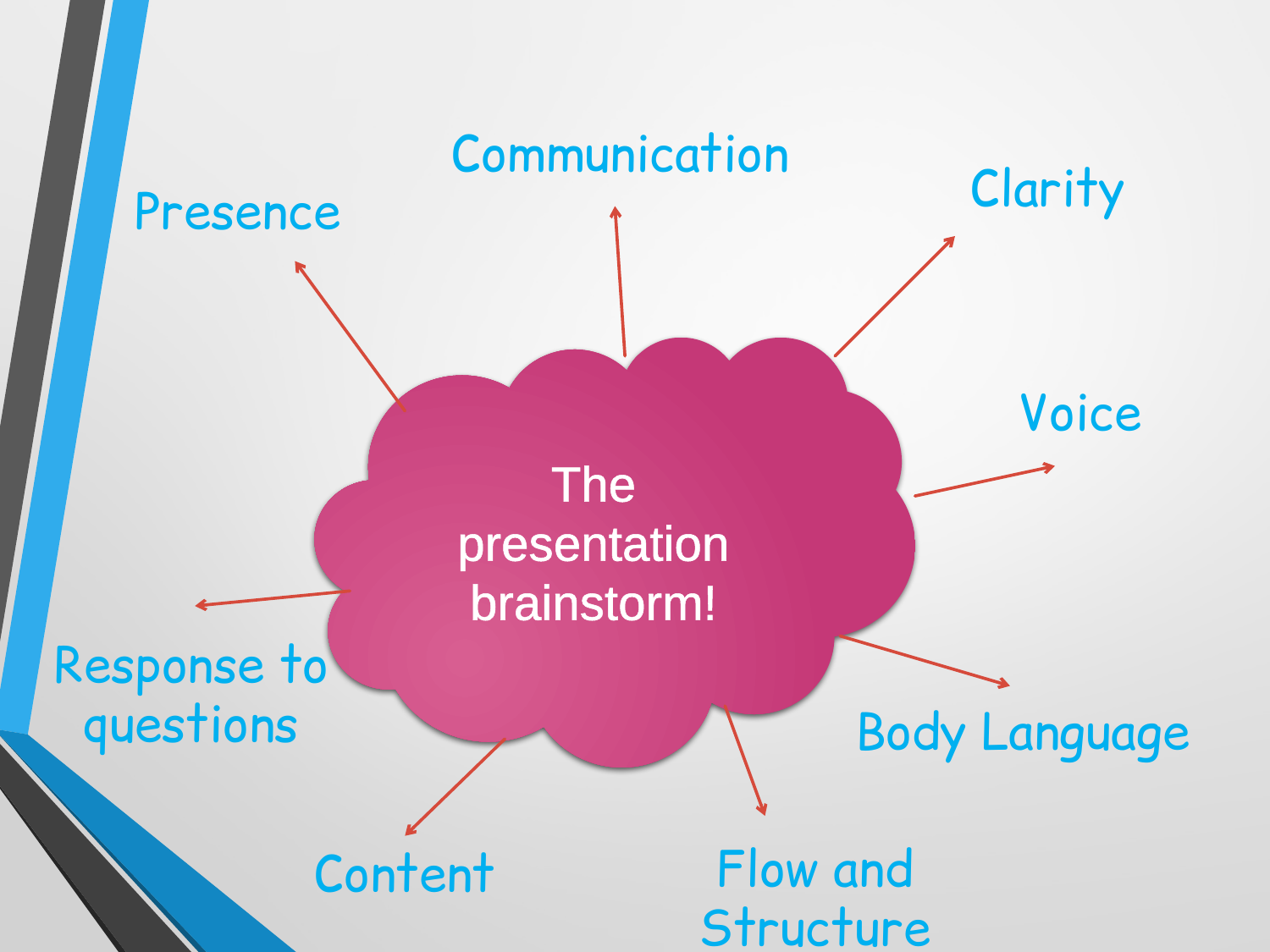

Communication
Clarity
Presence
The presentation brainstorm!
Voice
Response to questions
Body Language
Flow and Structure
Content